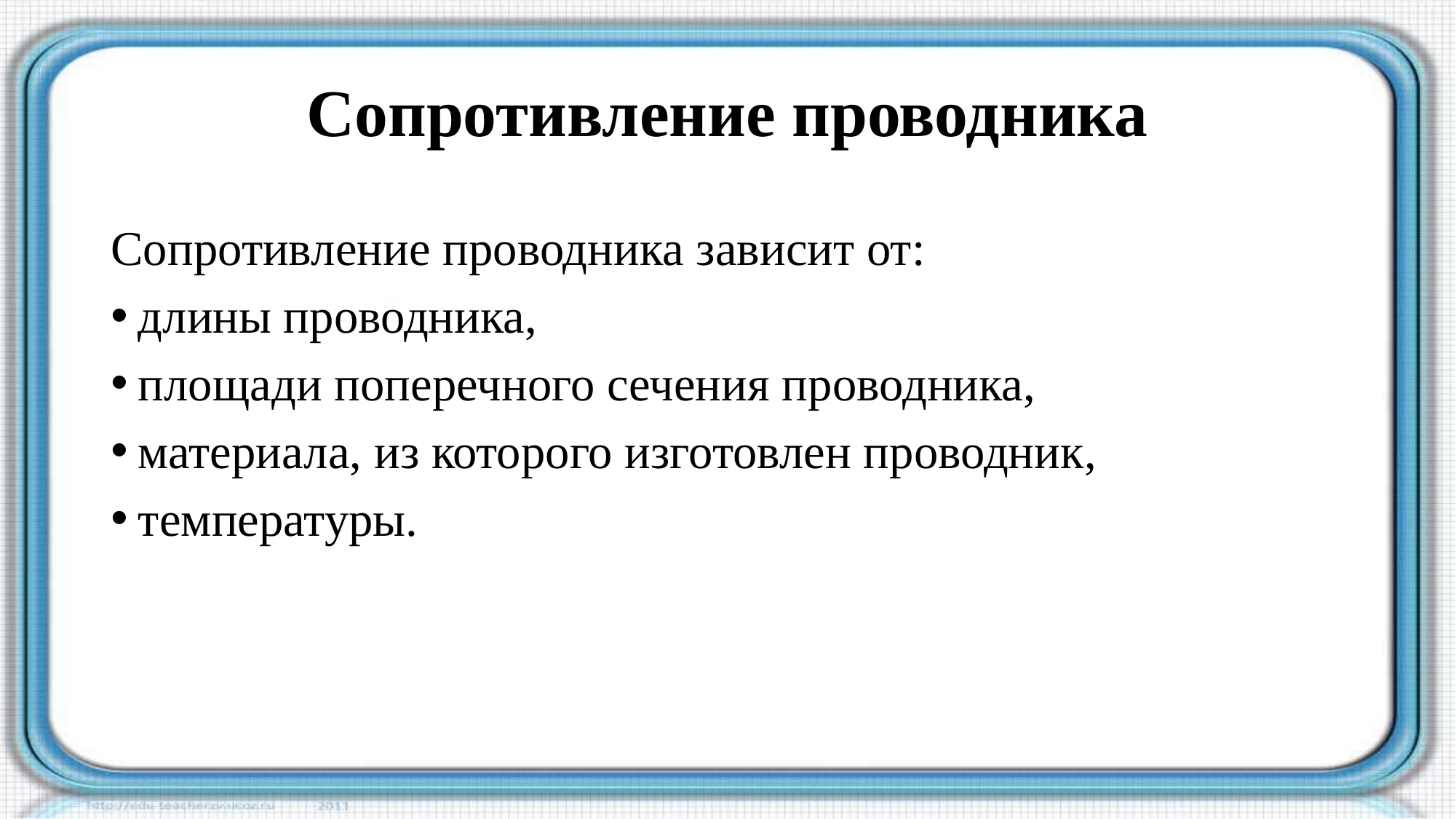

Сопротивление проводника
Сопротивление проводника зависит от:
длины проводника,
площади поперечного сечения проводника,
материала, из которого изготовлен проводник,
температуры.